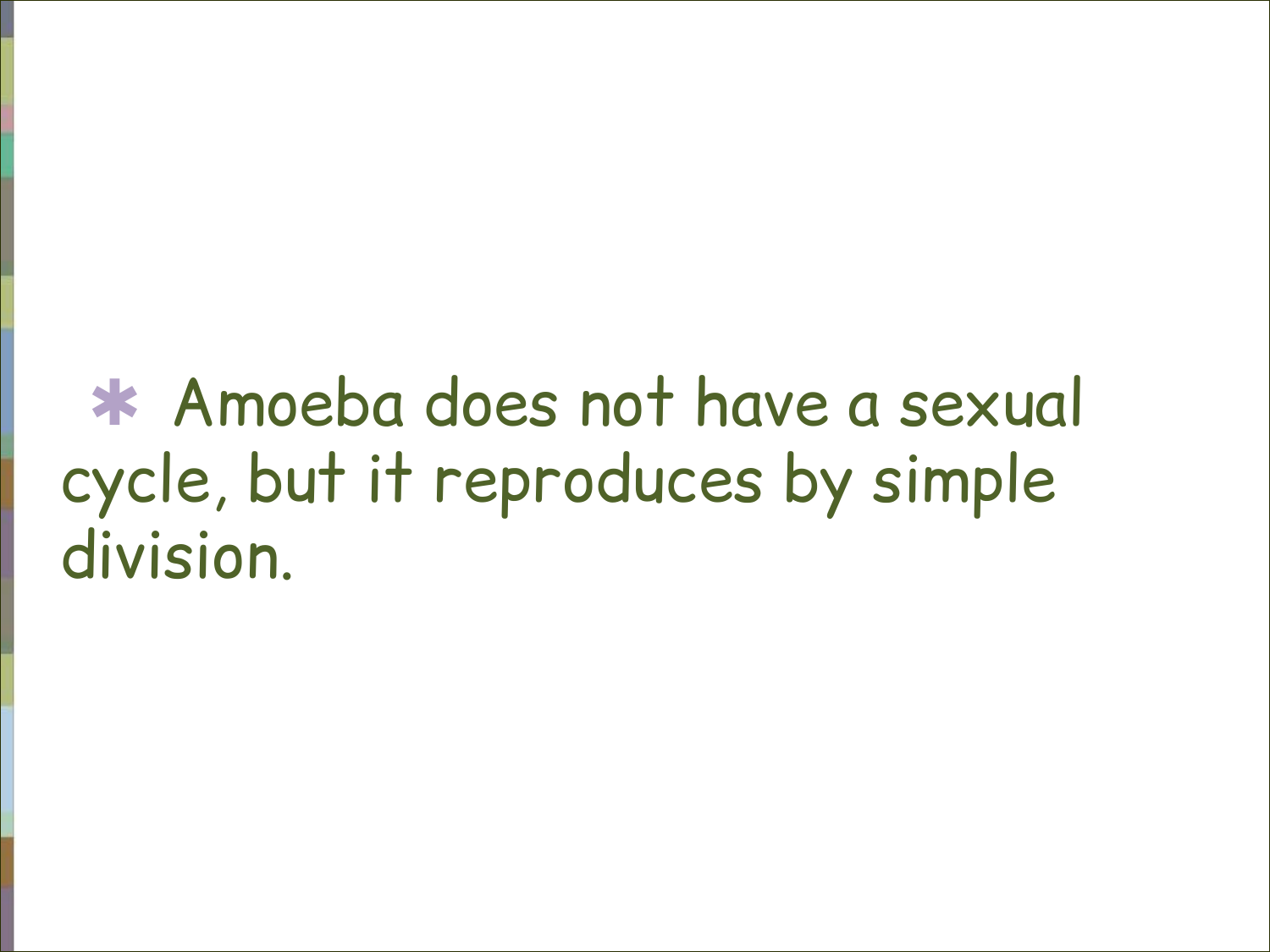

✱  Amoeba does not have a sexual cycle, but it reproduces by simple division.

#